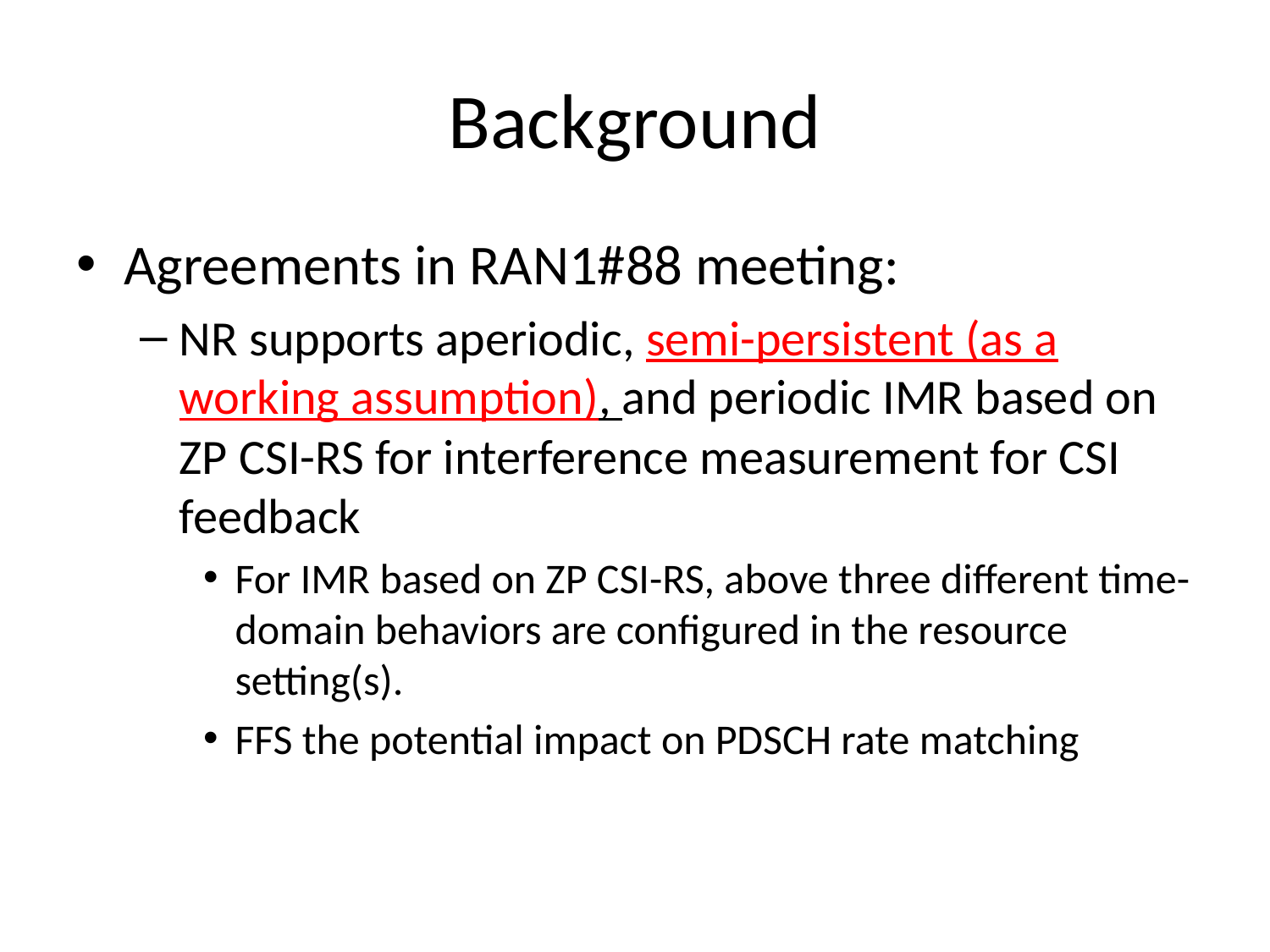

# Background
Agreements in RAN1#88 meeting:
NR supports aperiodic, semi-persistent (as a working assumption), and periodic IMR based on ZP CSI-RS for interference measurement for CSI feedback
For IMR based on ZP CSI-RS, above three different time-domain behaviors are configured in the resource setting(s).
FFS the potential impact on PDSCH rate matching